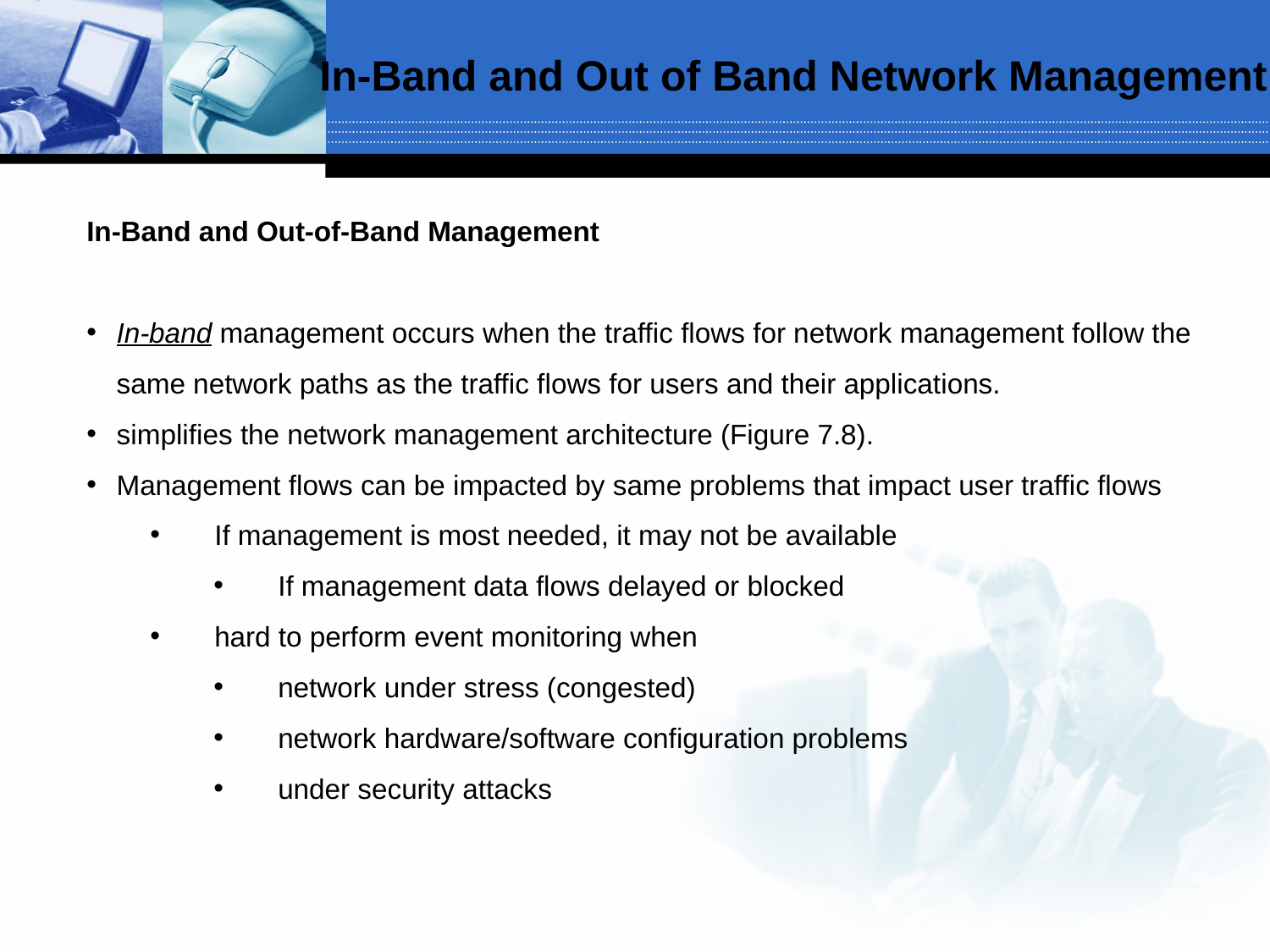

In-Band and Out of Band Network Management
In-Band and Out-of-Band Management

In-band management occurs when the traffic flows for network management follow the same network paths as the traffic flows for users and their applications.
simplifies the network management architecture (Figure 7.8).
Management flows can be impacted by same problems that impact user traffic flows
If management is most needed, it may not be available
If management data flows delayed or blocked
hard to perform event monitoring when
network under stress (congested)
network hardware/software configuration problems
under security attacks